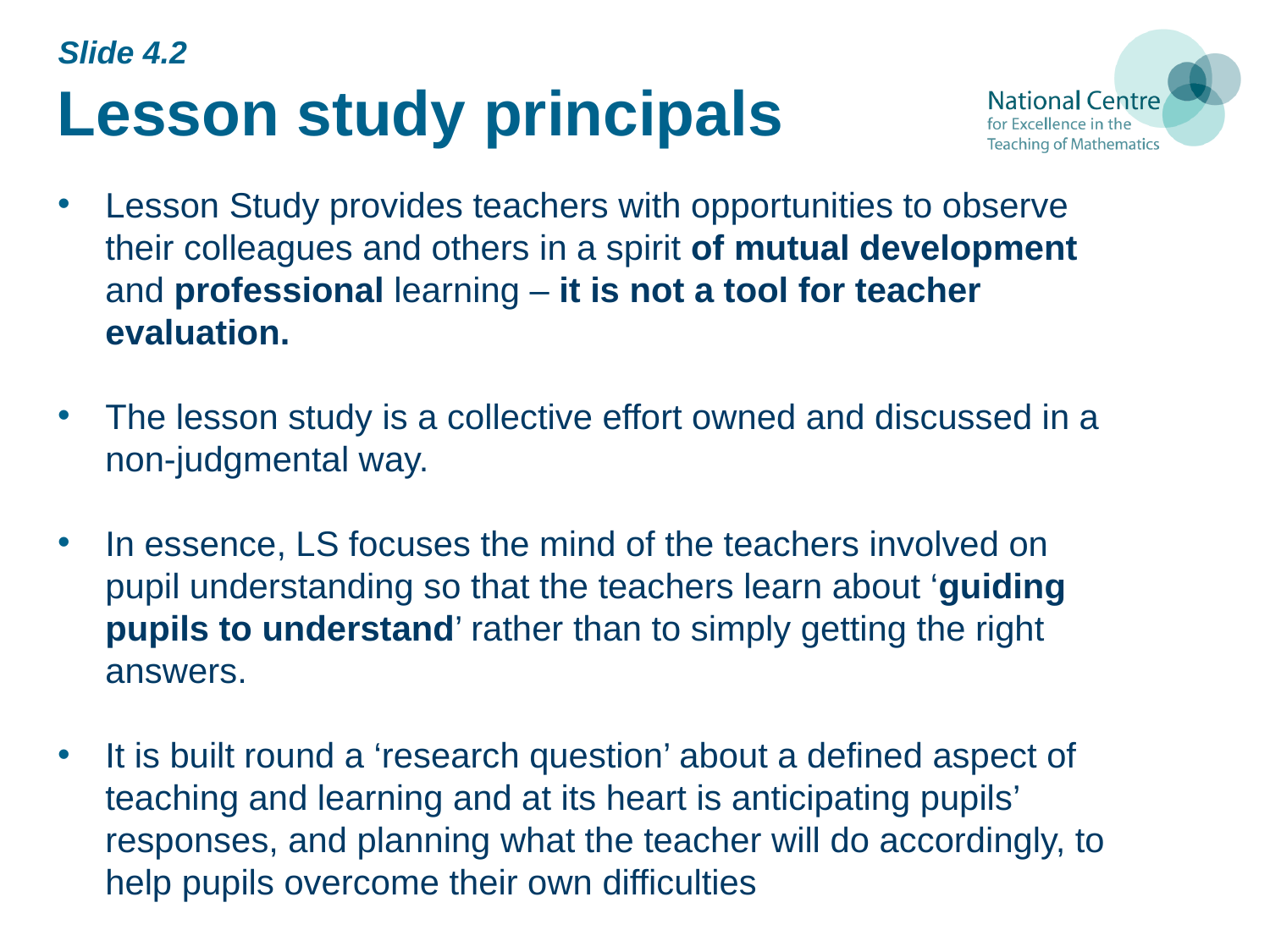

Slide 4.2
# Lesson study principals
Lesson Study provides teachers with opportunities to observe their colleagues and others in a spirit of mutual development and professional learning – it is not a tool for teacher evaluation.
The lesson study is a collective effort owned and discussed in a non-judgmental way.
In essence, LS focuses the mind of the teachers involved on pupil understanding so that the teachers learn about ‘guiding pupils to understand’ rather than to simply getting the right answers.
It is built round a ‘research question’ about a defined aspect of teaching and learning and at its heart is anticipating pupils’ responses, and planning what the teacher will do accordingly, to help pupils overcome their own difficulties
	Excerpts from: Problem solving and the use of Lesson Study with Bowland materials